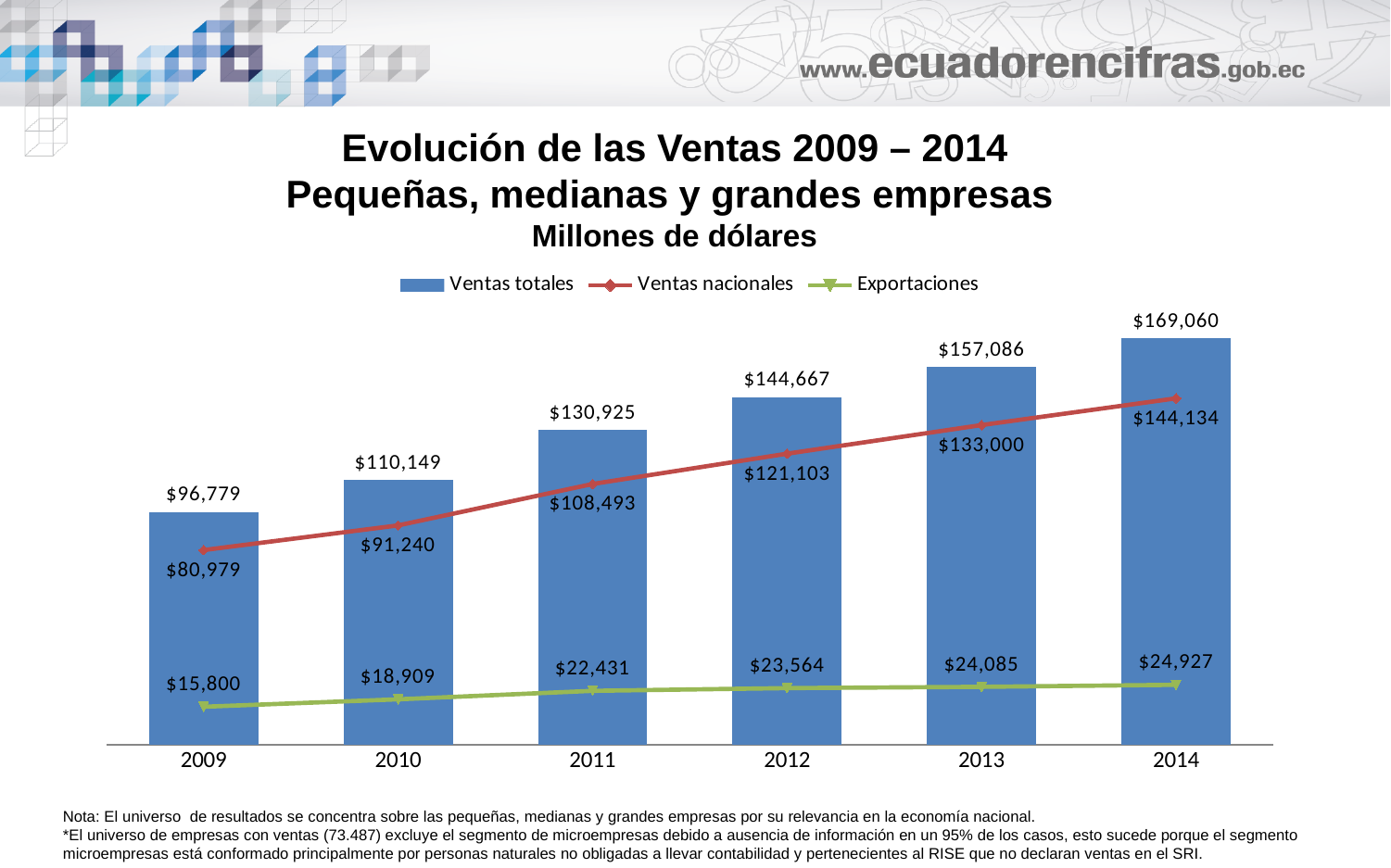

# Evolución de las Ventas 2009 – 2014 Pequeñas, medianas y grandes empresas Millones de dólares

### Chart

| Category | Ventas totales | Ventas nacionales | Exportaciones |
|---|---|---|---|
| 2009 | 96778.58612299993 | 80979.01564700055 | 15799.570475999912 |
| 2010 | 110149.39801599953 | 91240.28265899951 | 18909.115356999988 |
| 2011 | 130924.66912399894 | 108493.27321599914 | 22431.395908000017 |
| 2012 | 144667.26382299804 | 121102.86815899928 | 23564.395663999898 |
| 2013 | 157085.6832590002 | 133000.34263700066 | 24085.340621999676 |
| 2014 | 169060.25508099835 | 144133.66098900005 | 24926.594091999777 |
Nota: El universo  de resultados se concentra sobre las pequeñas, medianas y grandes empresas por su relevancia en la economía nacional.
*El universo de empresas con ventas (73.487) excluye el segmento de microempresas debido a ausencia de información en un 95% de los casos, esto sucede porque el segmento microempresas está conformado principalmente por personas naturales no obligadas a llevar contabilidad y pertenecientes al RISE que no declaran ventas en el SRI.